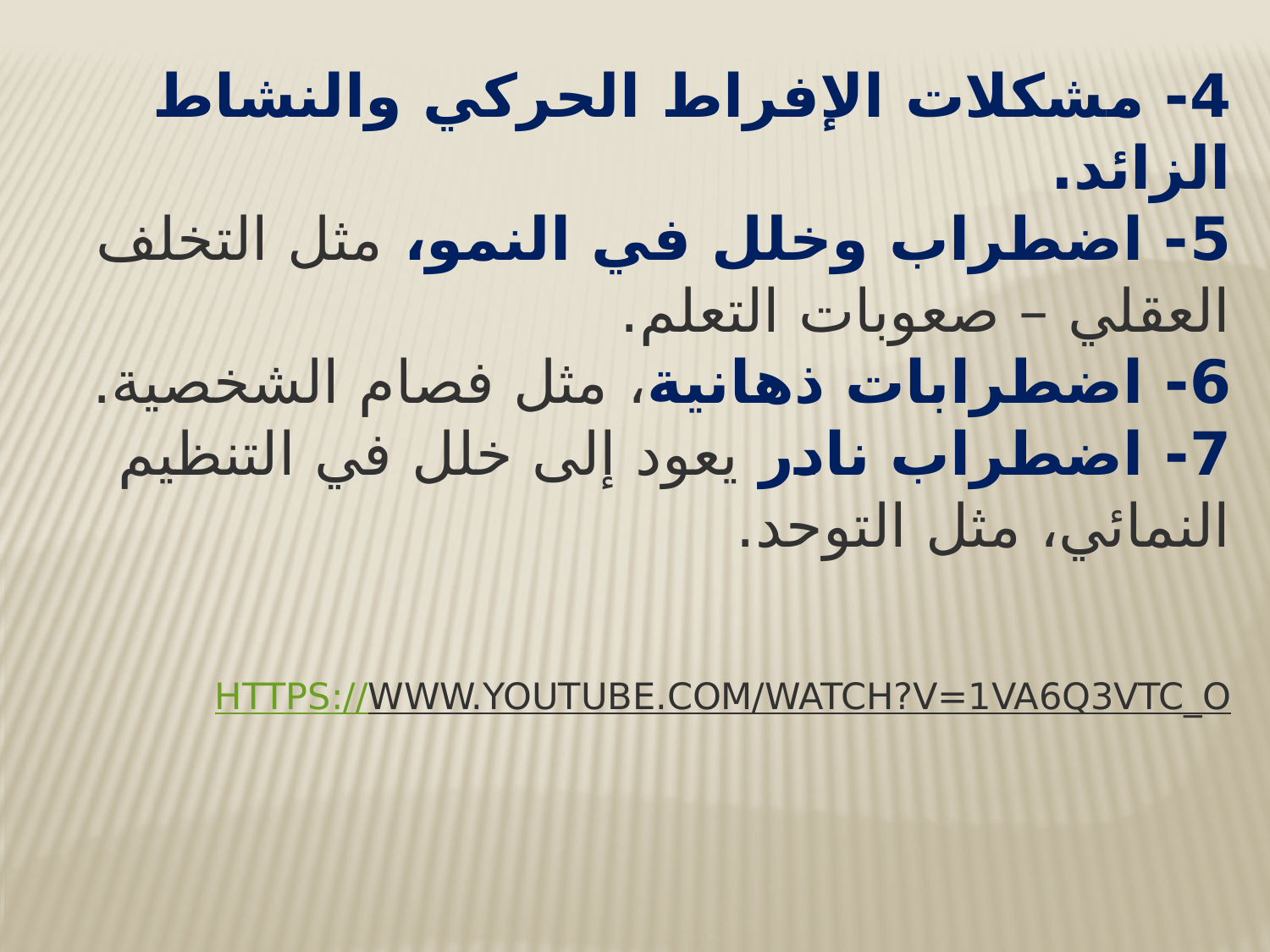

4- مشكلات الإفراط الحركي والنشاط الزائد.
5- اضطراب وخلل في النمو، مثل التخلف العقلي – صعوبات التعلم.
6- اضطرابات ذهانية، مثل فصام الشخصية.
7- اضطراب نادر يعود إلى خلل في التنظيم النمائي، مثل التوحد.
https://www.youtube.com/watch?v=1VA6Q3vTC_o